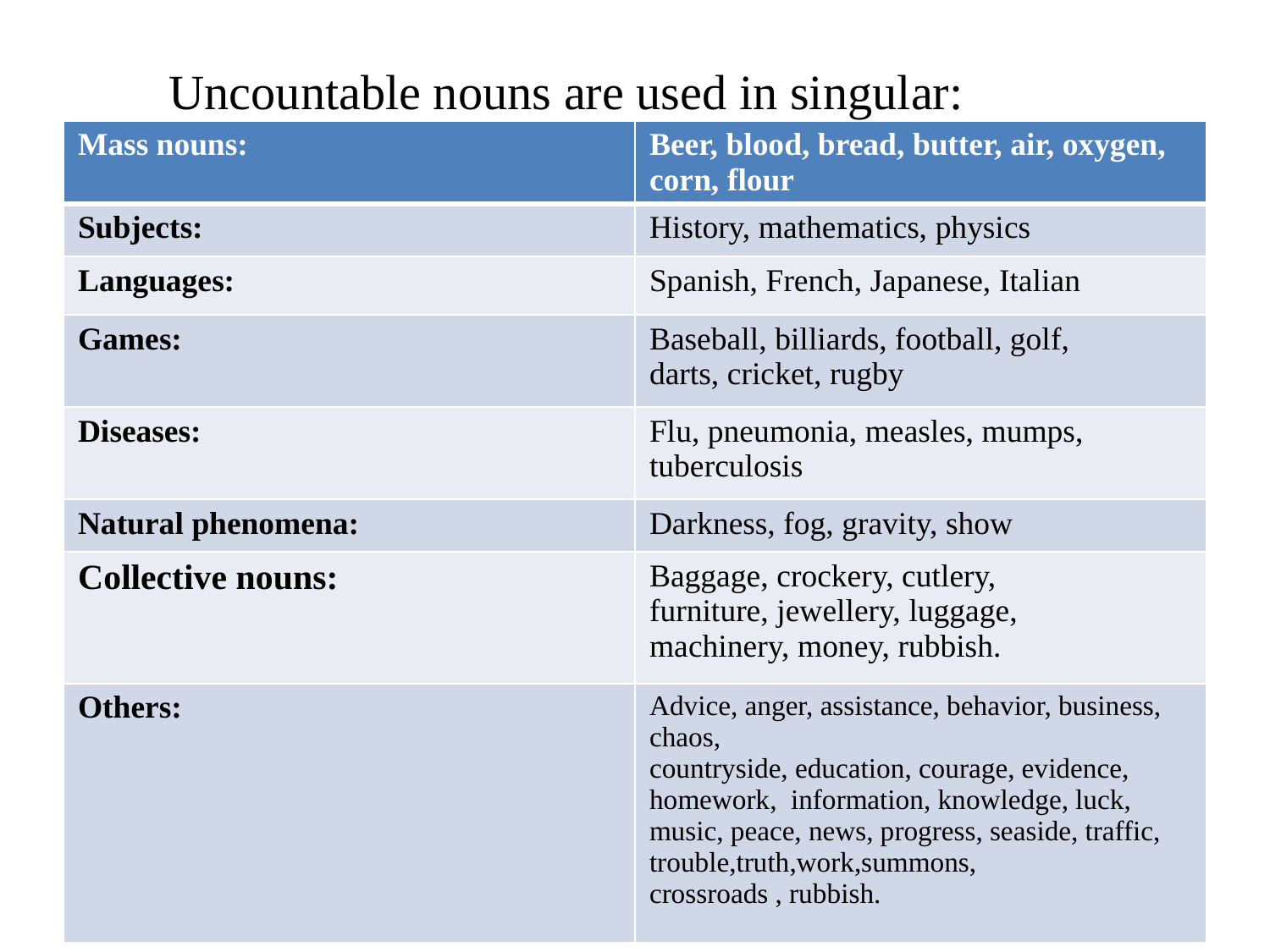

# Uncountable nouns are used in singular:
| Mass nouns: | Beer, blood, bread, butter, air, oxygen, corn, flour |
| --- | --- |
| Subjects: | History, mathematics, physics |
| Languages: | Spanish, French, Japanese, Italian |
| Games: | Baseball, billiards, football, golf, darts, cricket, rugby |
| Diseases: | Flu, pneumonia, measles, mumps, tuberculosis |
| Natural phenomena: | Darkness, fog, gravity, show |
| Collective nouns: | Baggage, crockery, cutlery, furniture, jewellery, luggage, machinery, money, rubbish. |
| Others: | Advice, anger, assistance, behavior, business, chaos, countryside, education, courage, evidence, homework, information, knowledge, luck, music, peace, news, progress, seaside, traffic, trouble,truth,work,summons, crossroads , rubbish. |